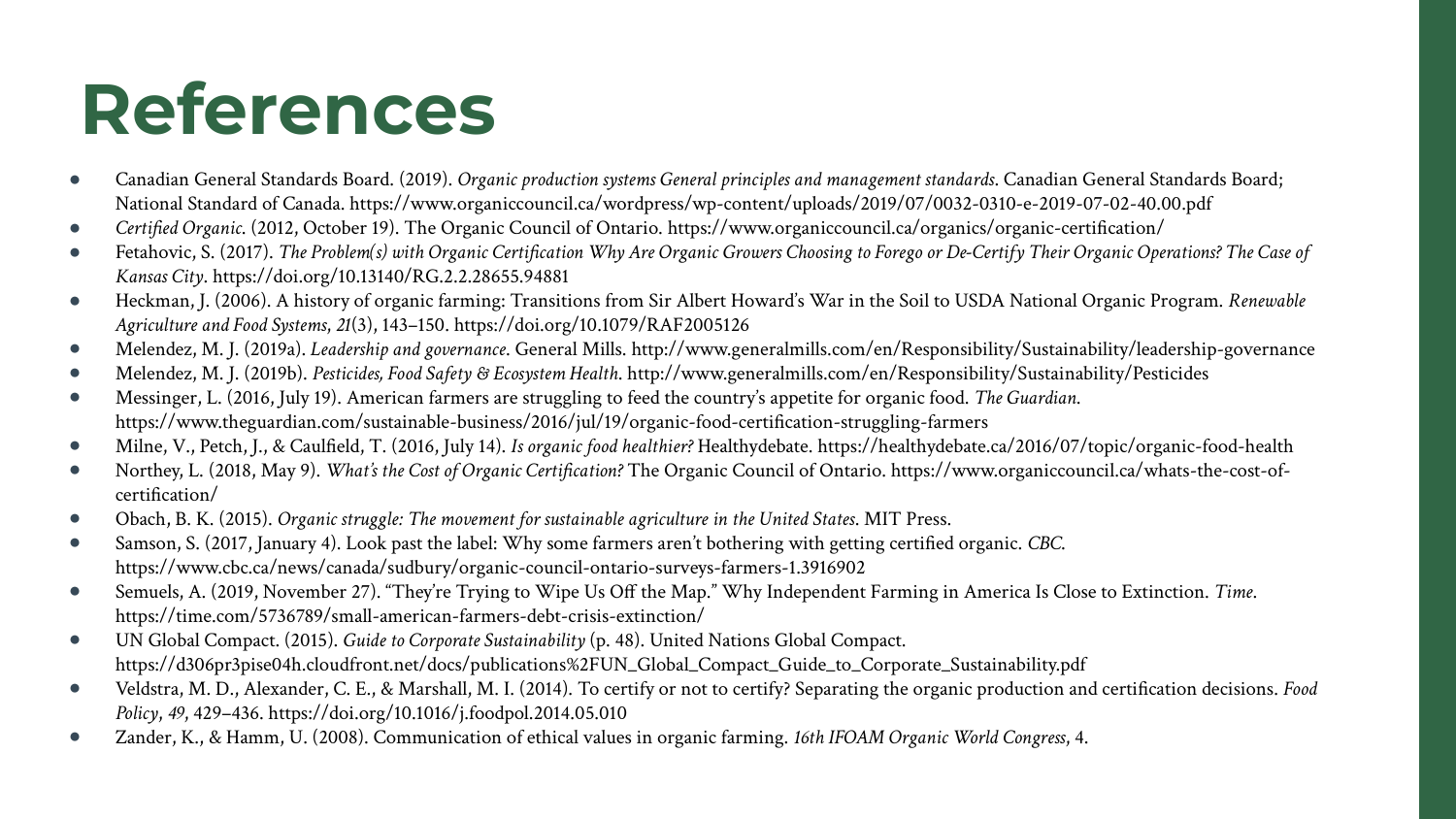

# References
Canadian General Standards Board. (2019). Organic production systems General principles and management standards. Canadian General Standards Board; National Standard of Canada. https://www.organiccouncil.ca/wordpress/wp-content/uploads/2019/07/0032-0310-e-2019-07-02-40.00.pdf
Certified Organic. (2012, October 19). The Organic Council of Ontario. https://www.organiccouncil.ca/organics/organic-certification/
Fetahovic, S. (2017). The Problem(s) with Organic Certification Why Are Organic Growers Choosing to Forego or De-Certify Their Organic Operations? The Case of Kansas City. https://doi.org/10.13140/RG.2.2.28655.94881
Heckman, J. (2006). A history of organic farming: Transitions from Sir Albert Howard’s War in the Soil to USDA National Organic Program. Renewable Agriculture and Food Systems, 21(3), 143–150. https://doi.org/10.1079/RAF2005126
Melendez, M. J. (2019a). Leadership and governance. General Mills. http://www.generalmills.com/en/Responsibility/Sustainability/leadership-governance
Melendez, M. J. (2019b). Pesticides, Food Safety & Ecosystem Health. http://www.generalmills.com/en/Responsibility/Sustainability/Pesticides
Messinger, L. (2016, July 19). American farmers are struggling to feed the country’s appetite for organic food. The Guardian. https://www.theguardian.com/sustainable-business/2016/jul/19/organic-food-certification-struggling-farmers
Milne, V., Petch, J., & Caulfield, T. (2016, July 14). Is organic food healthier? Healthydebate. https://healthydebate.ca/2016/07/topic/organic-food-health
Northey, L. (2018, May 9). What’s the Cost of Organic Certification? The Organic Council of Ontario. https://www.organiccouncil.ca/whats-the-cost-of-certification/
Obach, B. K. (2015). Organic struggle: The movement for sustainable agriculture in the United States. MIT Press.
Samson, S. (2017, January 4). Look past the label: Why some farmers aren’t bothering with getting certified organic. CBC. https://www.cbc.ca/news/canada/sudbury/organic-council-ontario-surveys-farmers-1.3916902
Semuels, A. (2019, November 27). “They’re Trying to Wipe Us Off the Map.” Why Independent Farming in America Is Close to Extinction. Time. https://time.com/5736789/small-american-farmers-debt-crisis-extinction/
UN Global Compact. (2015). Guide to Corporate Sustainability (p. 48). United Nations Global Compact. https://d306pr3pise04h.cloudfront.net/docs/publications%2FUN_Global_Compact_Guide_to_Corporate_Sustainability.pdf
Veldstra, M. D., Alexander, C. E., & Marshall, M. I. (2014). To certify or not to certify? Separating the organic production and certification decisions. Food Policy, 49, 429–436. https://doi.org/10.1016/j.foodpol.2014.05.010
Zander, K., & Hamm, U. (2008). Communication of ethical values in organic farming. 16th IFOAM Organic World Congress, 4.